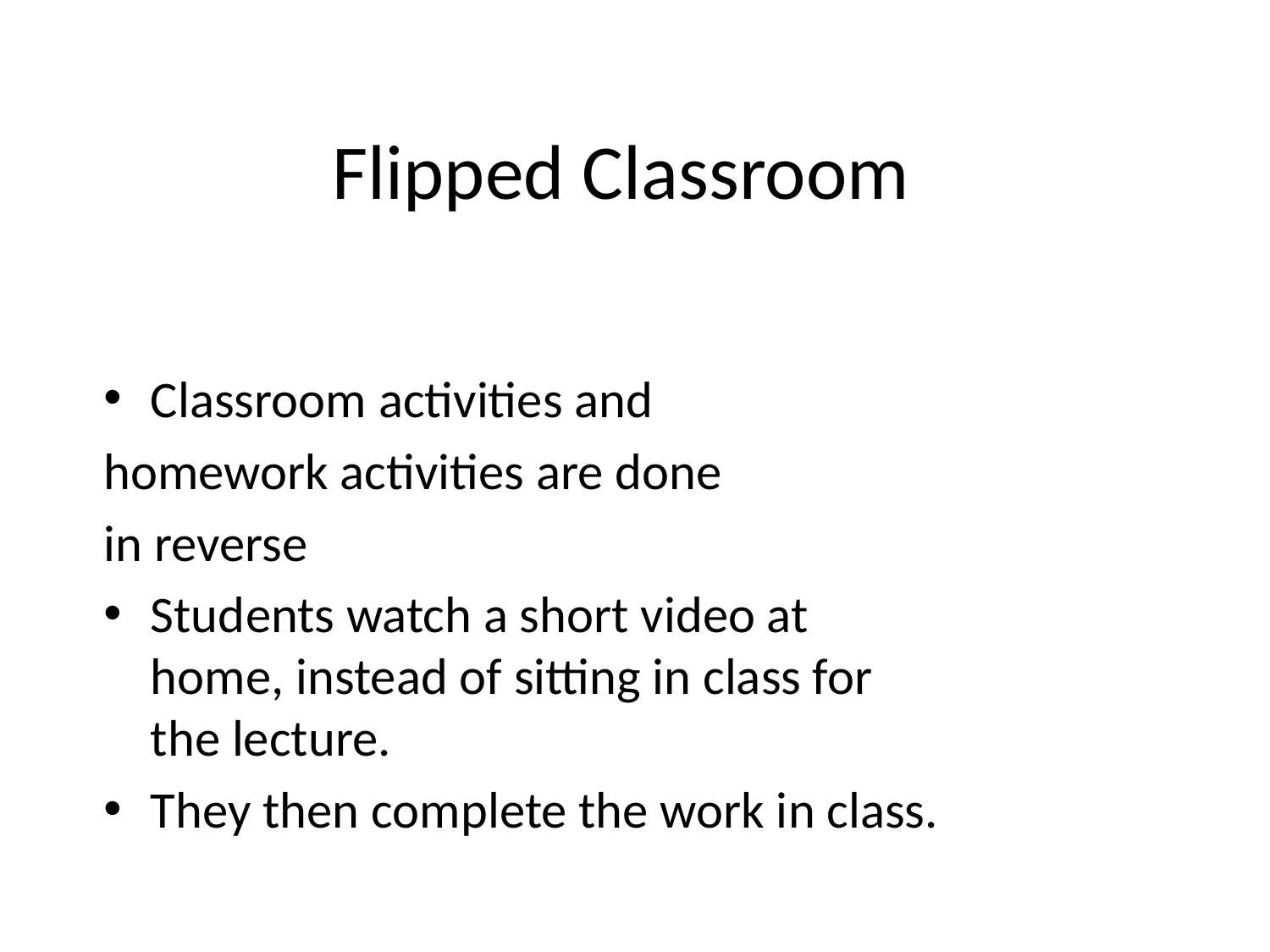

# Flipped Classroom
Classroom activities and
homework activities are done
in reverse
Students watch a short video at home, instead of sitting in class for the lecture.
They then complete the work in class.